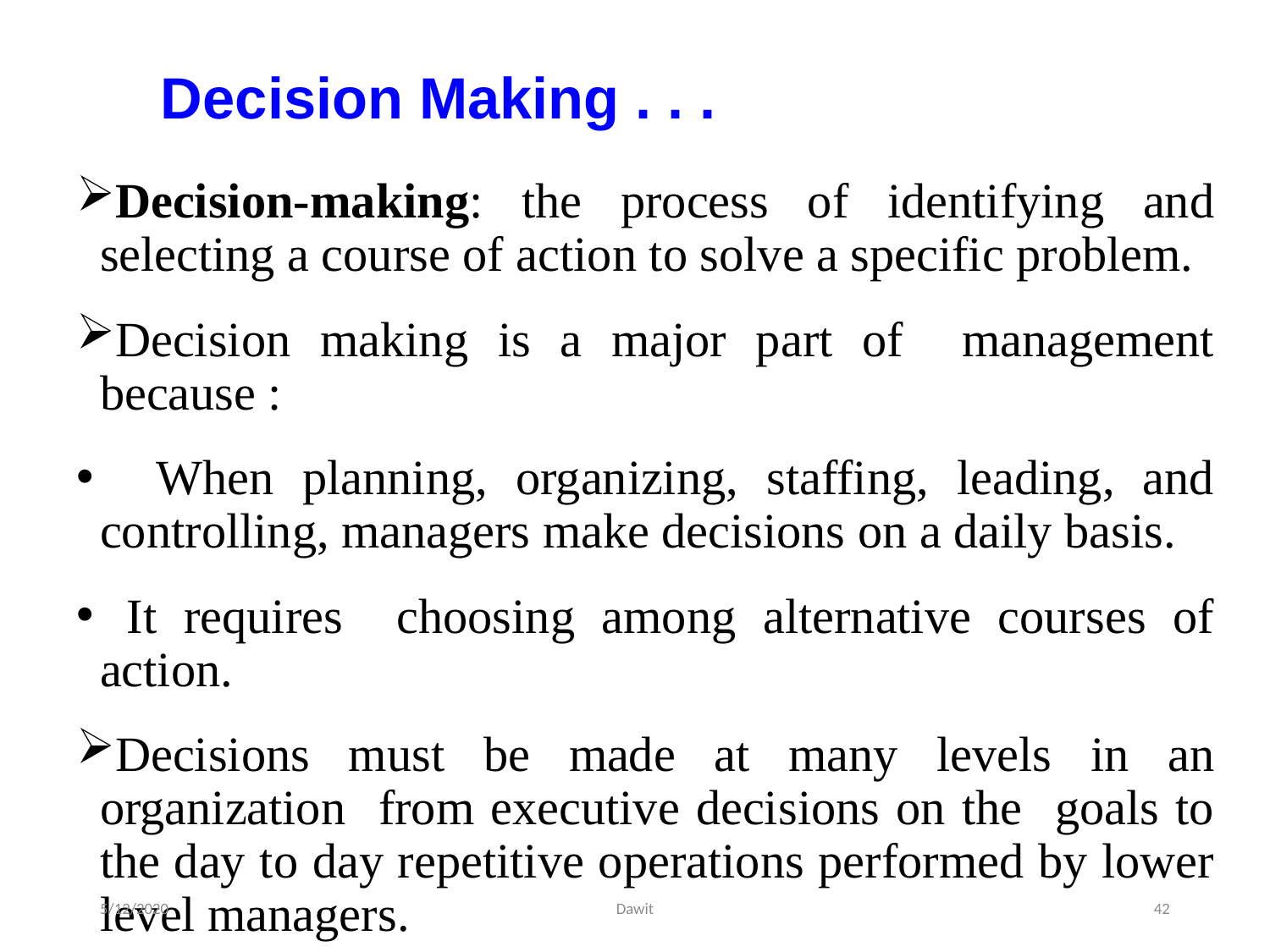

# Decision Making . . .
Decision-making: the process of identifying and selecting a course of action to solve a specific problem.
Decision making is a major part of  management because :
  When planning, organizing, staffing, leading, and controlling, managers make decisions on a daily basis.
 It requires  choosing among alternative courses of action.
Decisions must be made at many levels in an organization  from executive decisions on the  goals to the day to day repetitive operations performed by lower level managers.

5/12/2020
Dawit
42